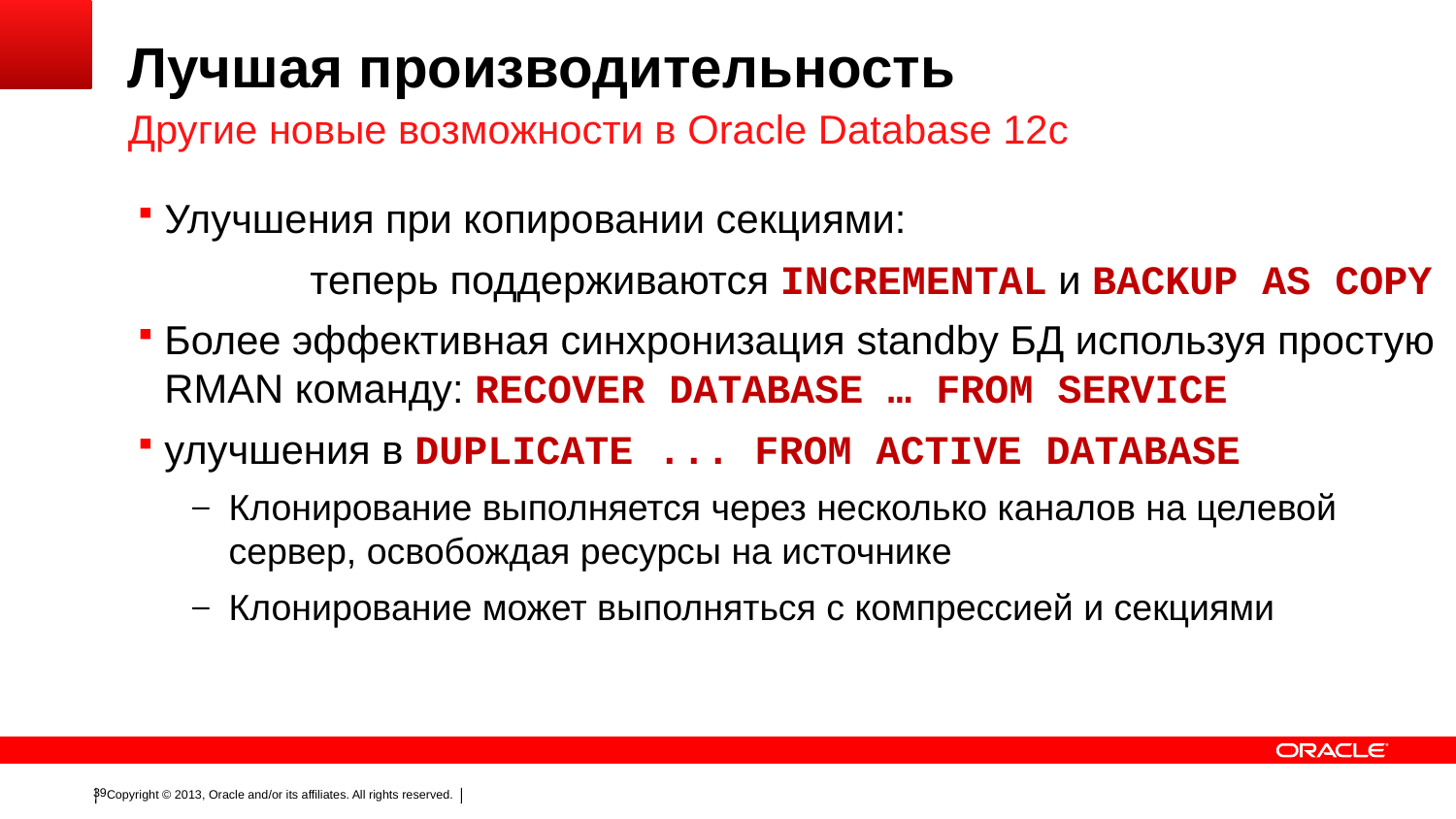

# Лучшая производительность
Другие новые возможности в Oracle Database 12c
Улучшения при копировании секциями:
		теперь поддерживаются INCREMENTAL и BACKUP AS COPY
Более эффективная синхронизация standby БД используя простую RMAN команду: RECOVER DATABASE … FROM SERVICE
улучшения в DUPLICATE ... FROM ACTIVE DATABASE
Клонирование выполняется через несколько каналов на целевой сервер, освобождая ресурсы на источнике
Клонирование может выполняться с компрессией и секциями